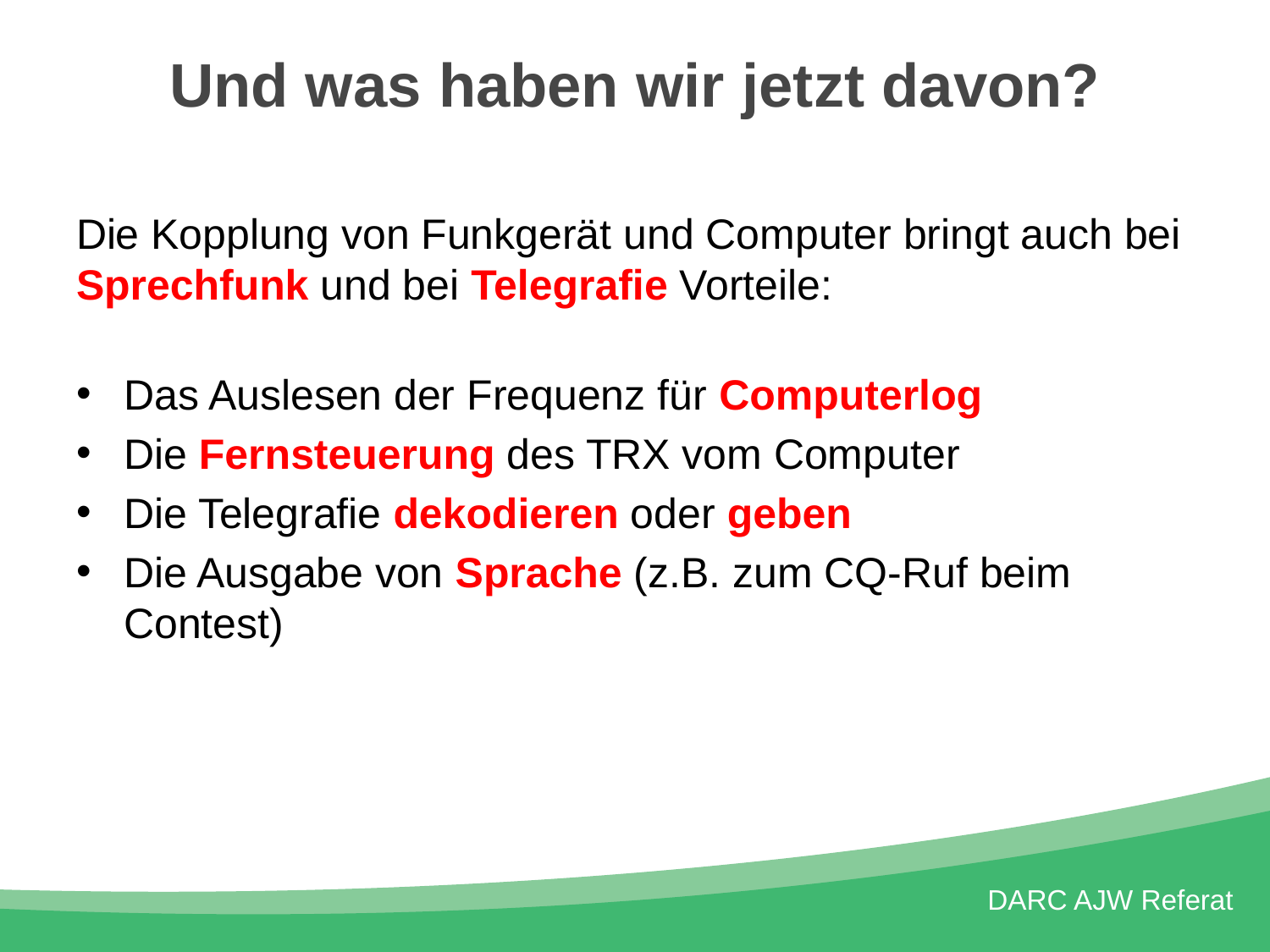

# Und was haben wir jetzt davon?
Die Kopplung von Funkgerät und Computer bringt auch bei Sprechfunk und bei Telegrafie Vorteile:
Das Auslesen der Frequenz für Computerlog
Die Fernsteuerung des TRX vom Computer
Die Telegrafie dekodieren oder geben
Die Ausgabe von Sprache (z.B. zum CQ-Ruf beim Contest)